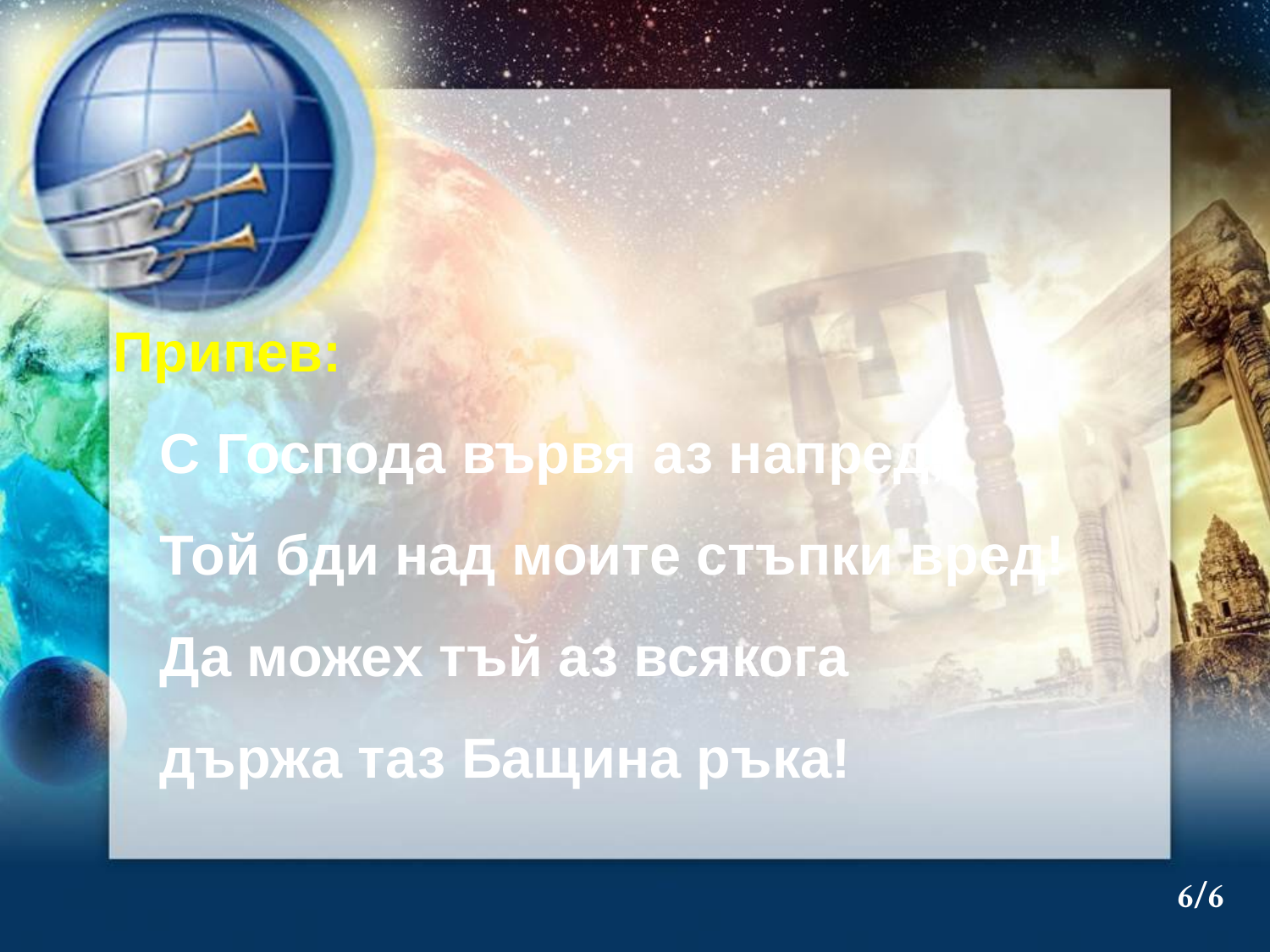

Припев:
    С Господа вървя аз напред,
    Той бди над моите стъпки вред!
    Да можех тъй аз всякога
    държа таз Бащина ръка!
6/6